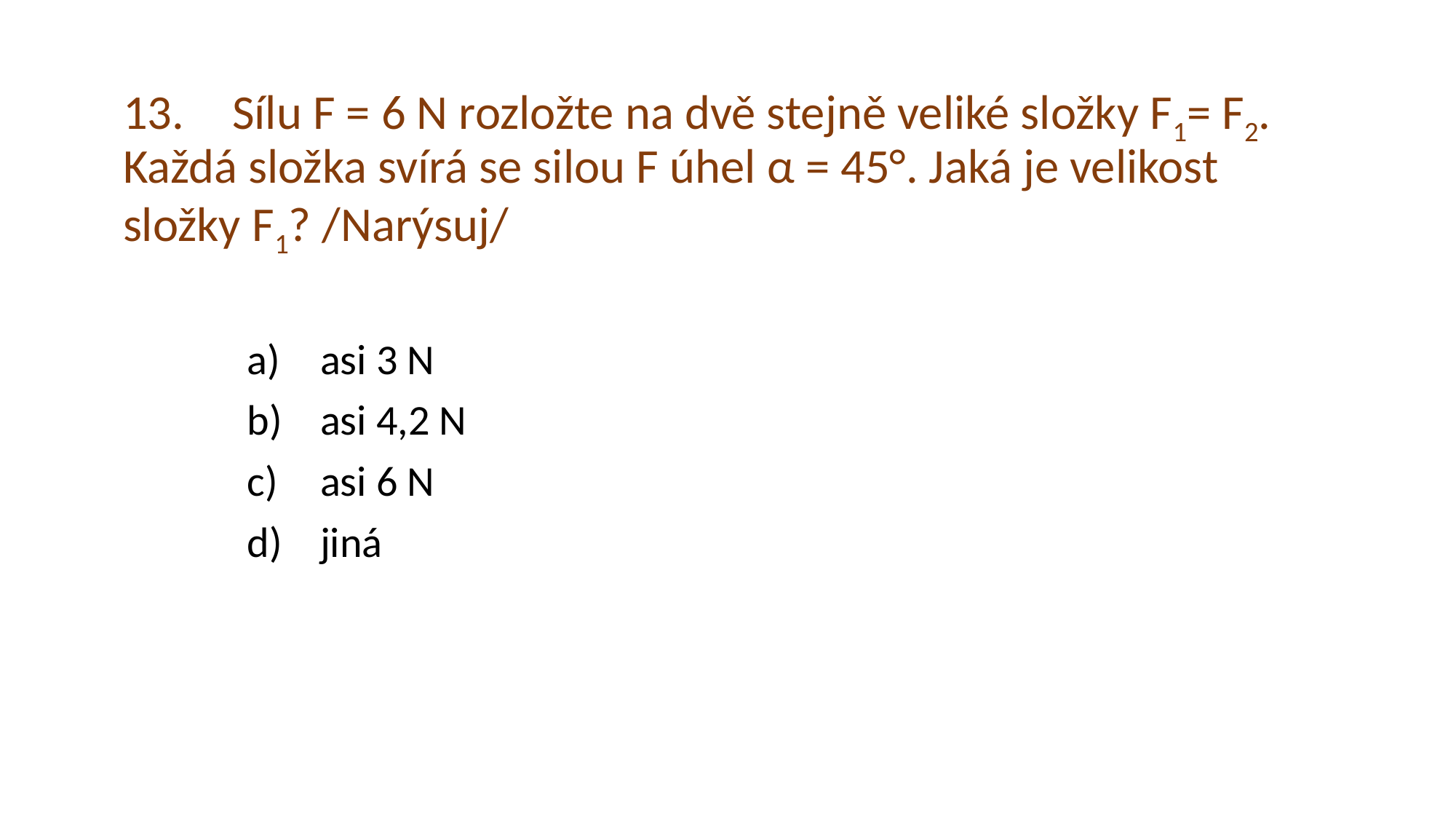

# 13.	Sílu F = 6 N rozložte na dvě stejně veliké složky F1= F2. 	Každá složka svírá se silou F úhel α = 45°. Jaká je velikost 	složky F1? /Narýsuj/
asi 3 N
asi 4,2 N
asi 6 N
jiná